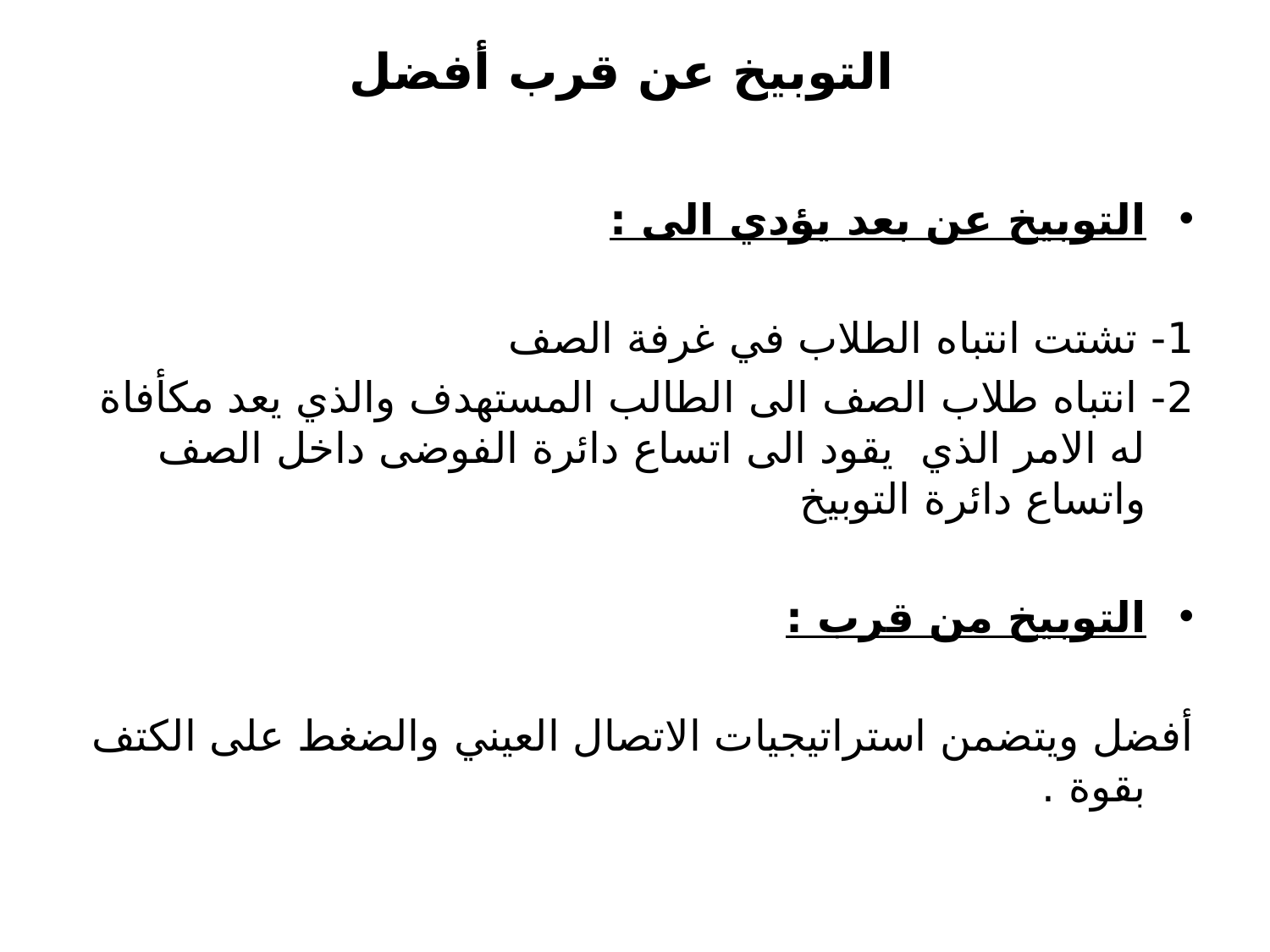

# التوبيخ عن قرب أفضل
التوبيخ عن بعد يؤدي الى :

1- تشتت انتباه الطلاب في غرفة الصف
2- انتباه طلاب الصف الى الطالب المستهدف والذي يعد مكأفاة له الامر الذي  يقود الى اتساع دائرة الفوضى داخل الصف واتساع دائرة التوبيخ

التوبيخ من قرب :

أفضل ويتضمن استراتيجيات الاتصال العيني والضغط على الكتف بقوة .